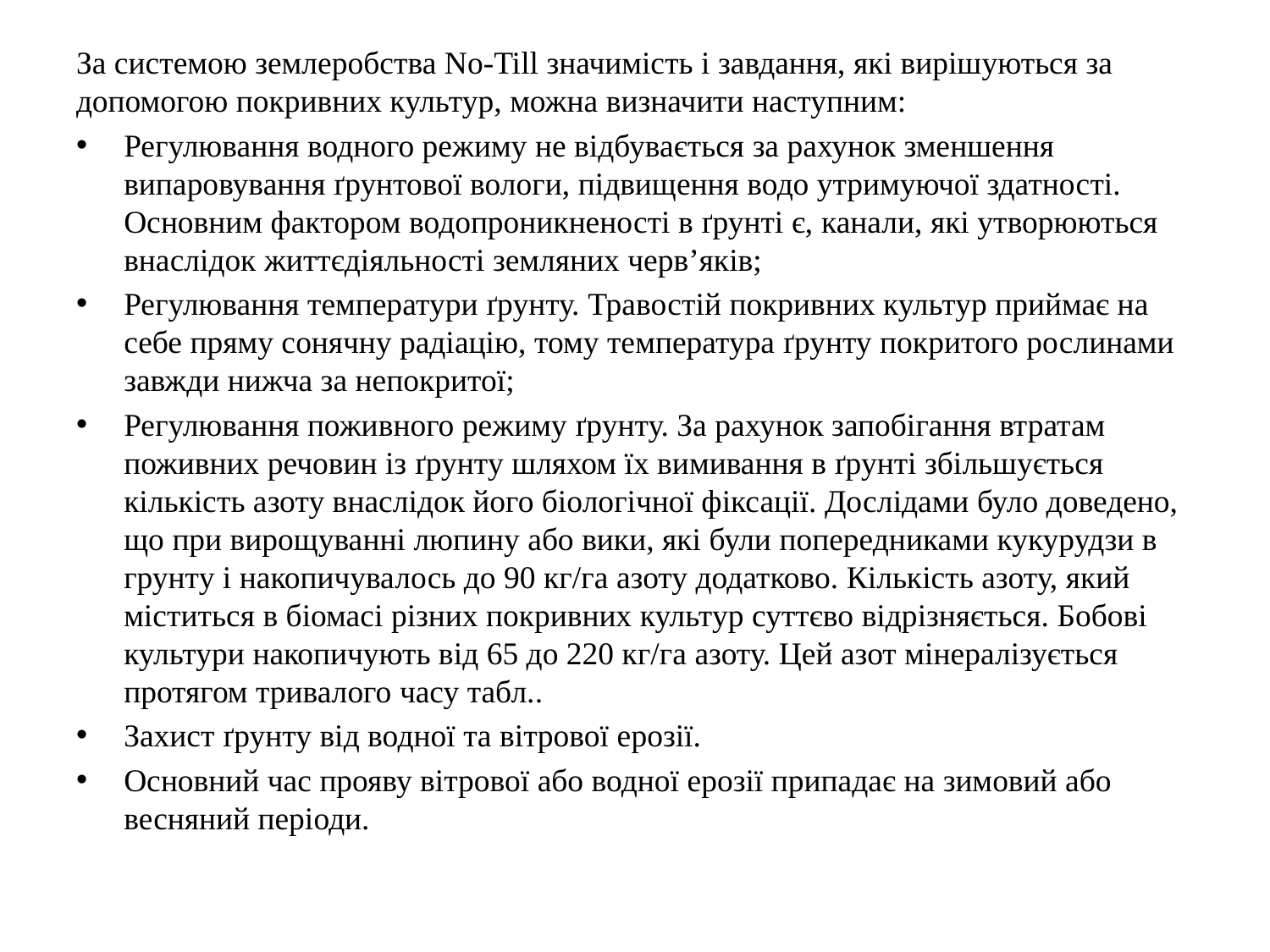

За системою землеробства No-Till значимість і завдання, які вирішуються за допомогою покривних культур, можна визначити наступним:
Регулювання водного режиму не відбувається за рахунок зменшення випаровування ґрунтової вологи, підвищення водо утримуючої здатності. Основним фактором водопроникненості в ґрунті є, канали, які утворюються внаслідок життєдіяльності земляних черв’яків;
Регулювання температури ґрунту. Травостій покривних культур приймає на себе пряму сонячну радіацію, тому температура ґрунту покритого рослинами завжди нижча за непокритої;
Регулювання поживного режиму ґрунту. За рахунок запобігання втратам поживних речовин із ґрунту шляхом їх вимивання в ґрунті збільшується кількість азоту внаслідок його біологічної фіксації. Дослідами було доведено, що при вирощуванні люпину або вики, які були попередниками кукурудзи в грунту і накопичувалось до 90 кг/га азоту додатково. Кількість азоту, який міститься в біомасі різних покривних культур суттєво відрізняється. Бобові культури накопичують від 65 до 220 кг/га азоту. Цей азот мінералізується протягом тривалого часу табл..
Захист ґрунту від водної та вітрової ерозії.
Основний час прояву вітрової або водної ерозії припадає на зимовий або весняний періоди.